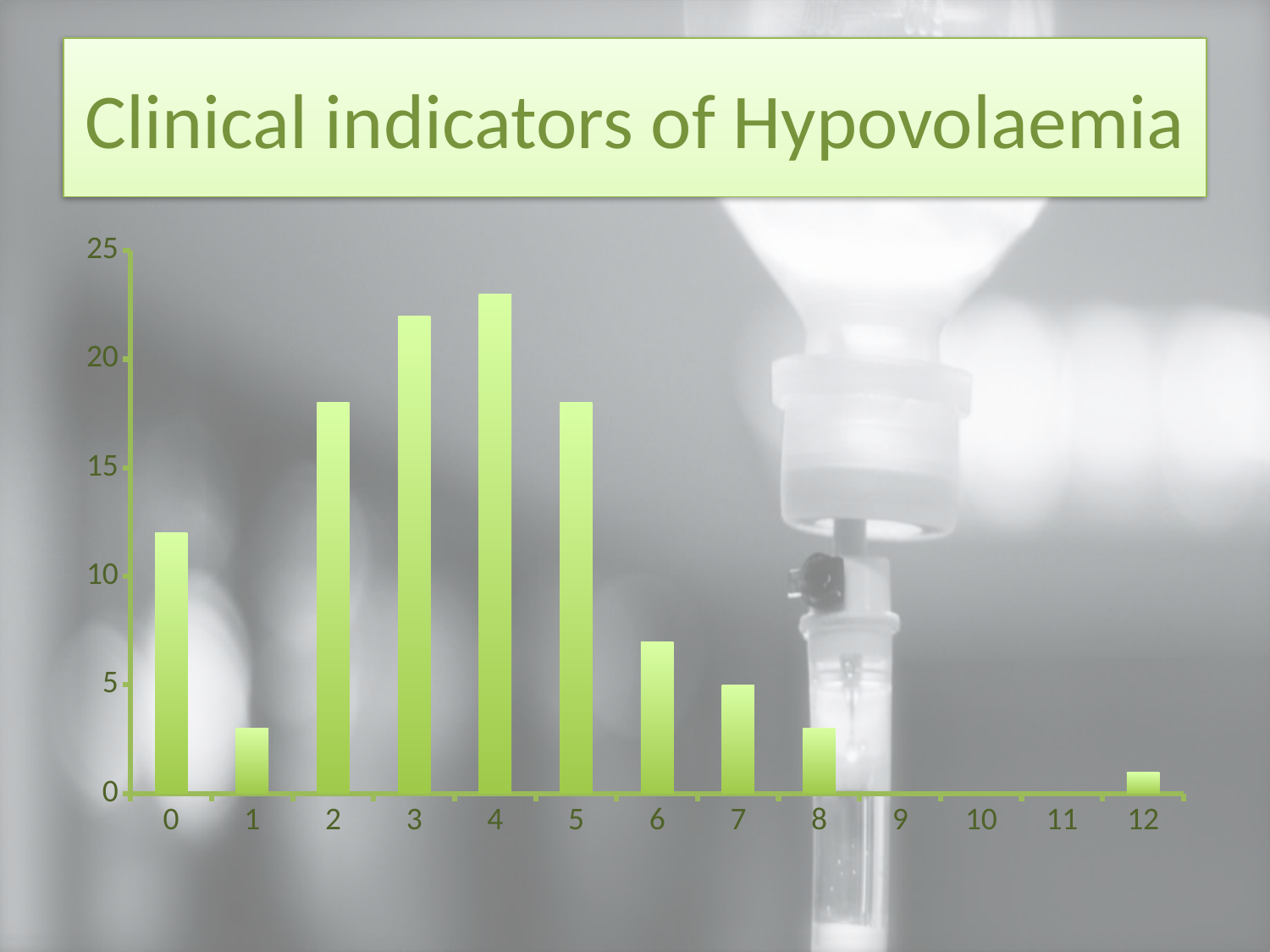

# Clinical indicators of Hypovolaemia

### Chart

| Category |  |
|---|---|
| 0 | 12.0 |
| 1 | 3.0 |
| 2 | 18.0 |
| 3 | 22.0 |
| 4 | 23.0 |
| 5 | 18.0 |
| 6 | 7.0 |
| 7 | 5.0 |
| 8 | 3.0 |
| 9 | None |
| 10 | None |
| 11 | None |
| 12 | 1.0 |